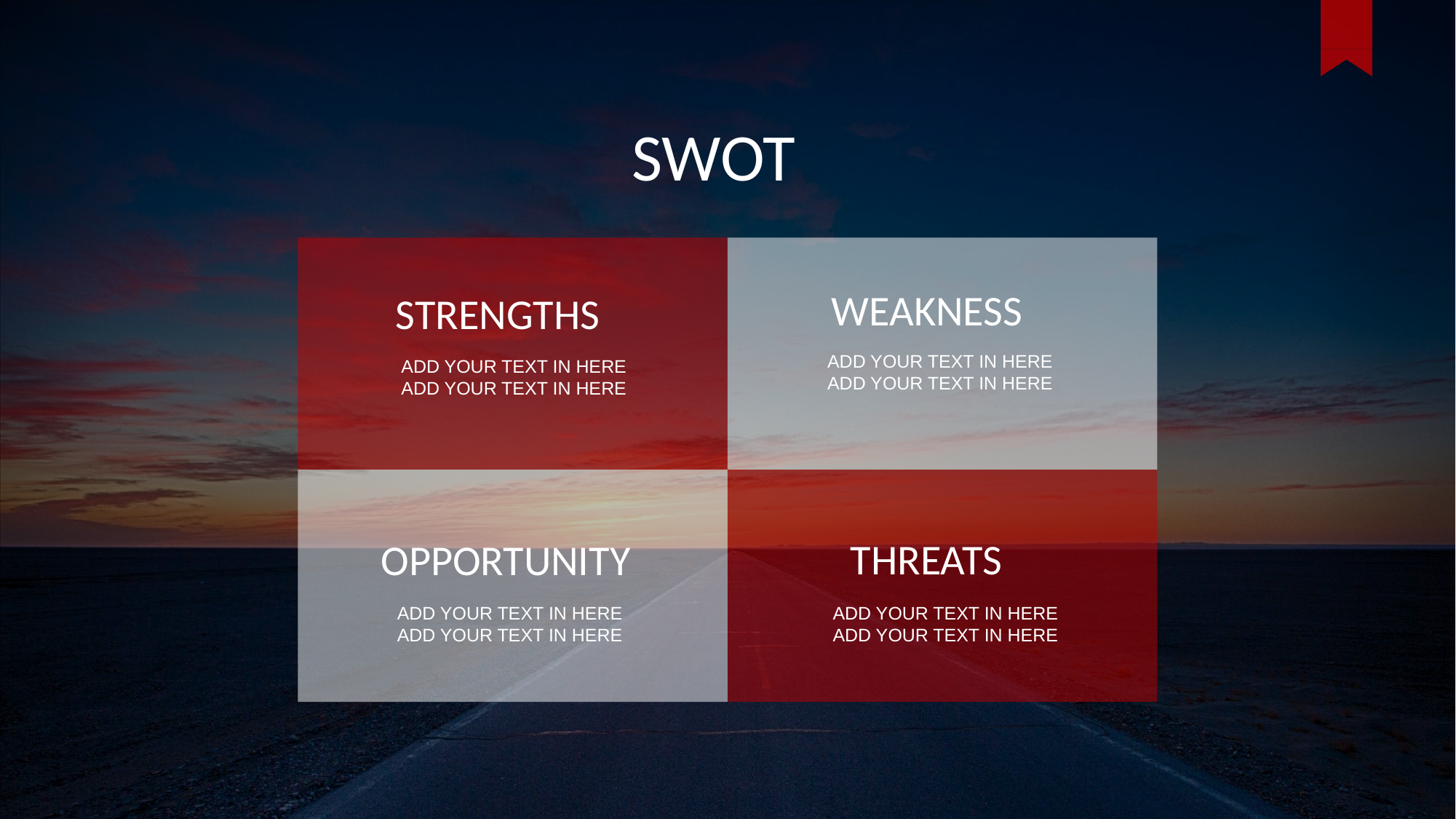

SWOT

 WEAKNESS
STRENGTHS
ADD YOUR TEXT IN HERE
ADD YOUR TEXT IN HERE
ADD YOUR TEXT IN HERE
ADD YOUR TEXT IN HERE

THREATS
OPPORTUNITY
ADD YOUR TEXT IN HERE
ADD YOUR TEXT IN HERE
ADD YOUR TEXT IN HERE
ADD YOUR TEXT IN HERE